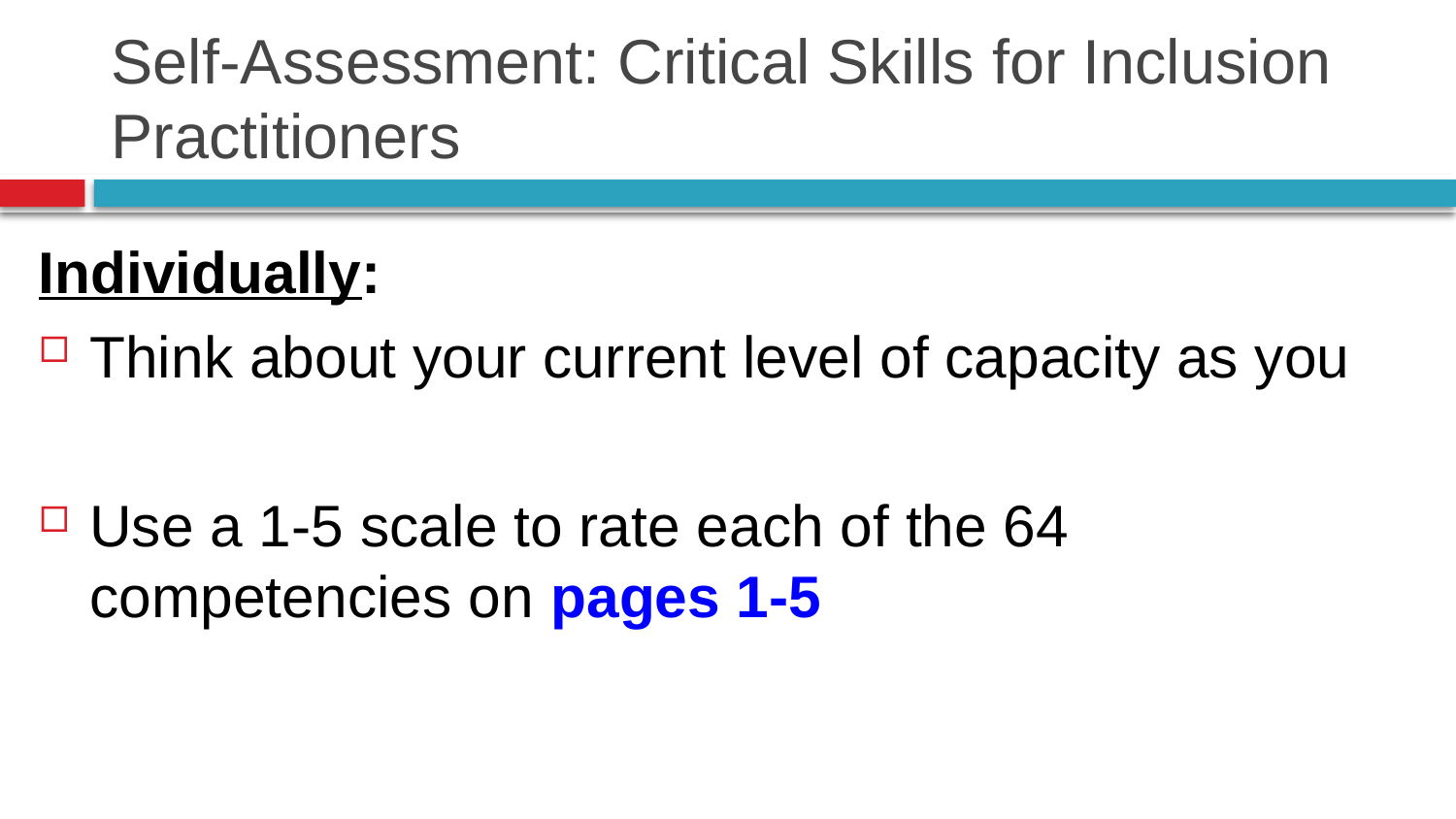

# Self-Assessment: Critical Skills for Inclusion Practitioners
Individually:
Think about your current level of capacity as you

Use a 1-5 scale to rate each of the 64 competencies on pages 1-5